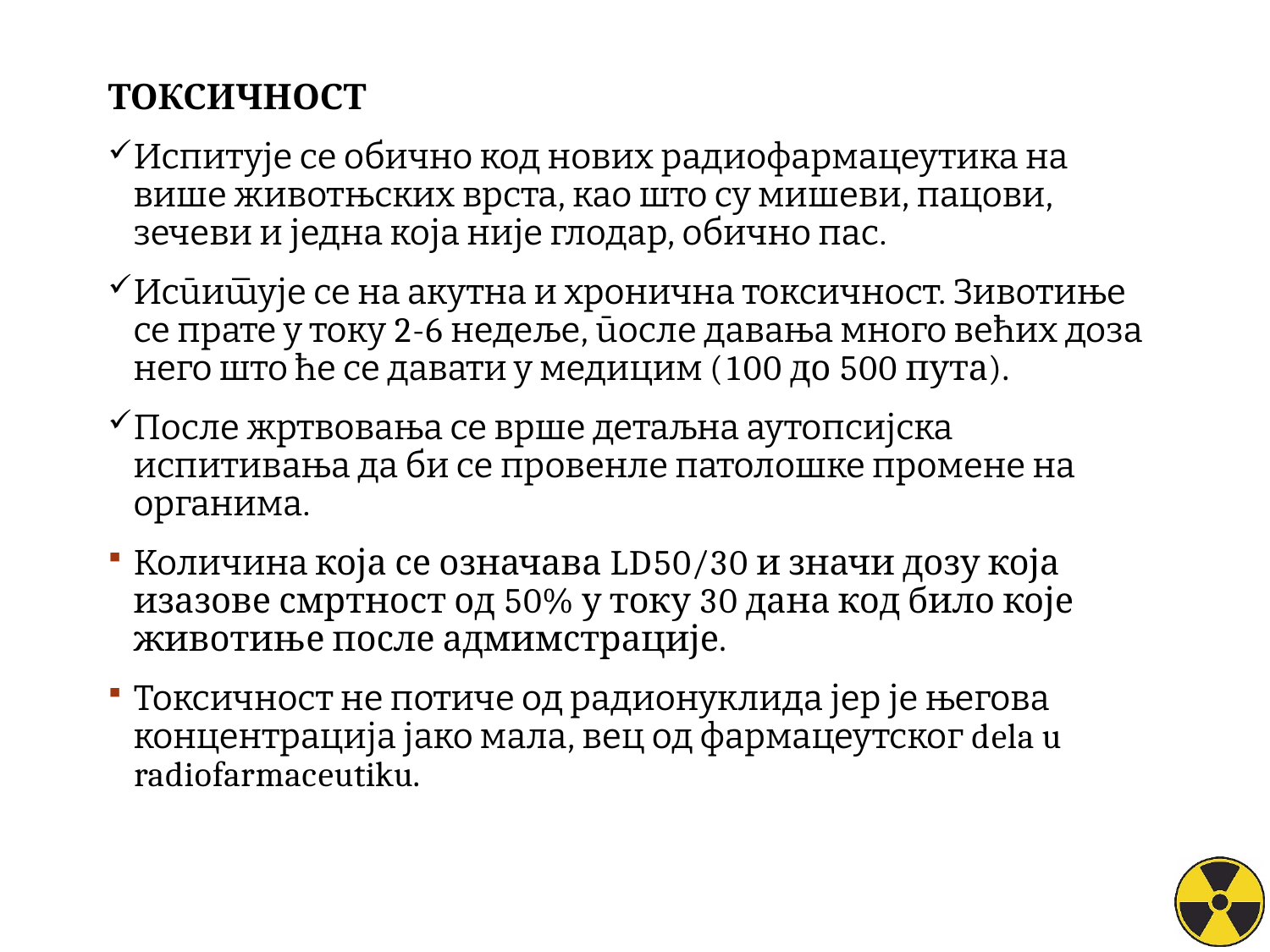

ТОКСИЧНОСТ
Испитује се обично код нових радиофармацеутика на више животњских врста, као што су мишеви, пацови, зечеви и једна која није глодар, обично пас.
Испитује се на акутна и хронична токсичност. Зивотиње се прате у току 2-6 недеље, после давања много већих доза него што ће се давати у медицим (100 до 500 пута).
После жртвовања се врше детаљна аутопсијска испитивања да би се провенле патолошке промене на органима.
Количина која се означава LD50/30 и значи дозу која изазове смртност од 50% у току 30 дана код било које животиње после адмимстрације.
Токсичност не потиче од радионуклида јер је његова концентрација јако мала, вец од фармацеутског dela u radiofarmaceutiku.